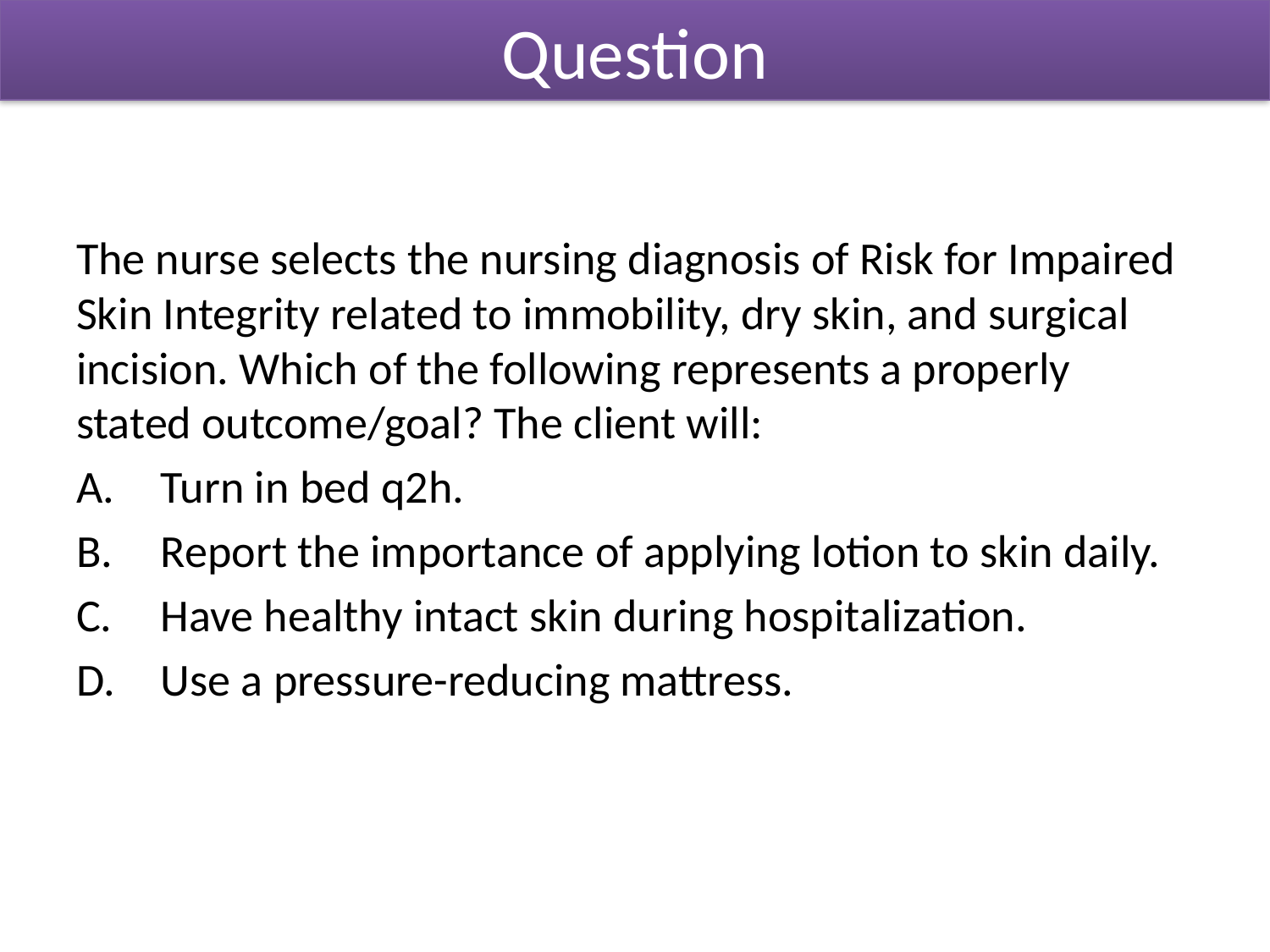

The nurse selects the nursing diagnosis of Risk for Impaired Skin Integrity related to immobility, dry skin, and surgical incision. Which of the following represents a properly stated outcome/goal? The client will:
Turn in bed q2h.
Report the importance of applying lotion to skin daily.
Have healthy intact skin during hospitalization.
Use a pressure-reducing mattress.
Question